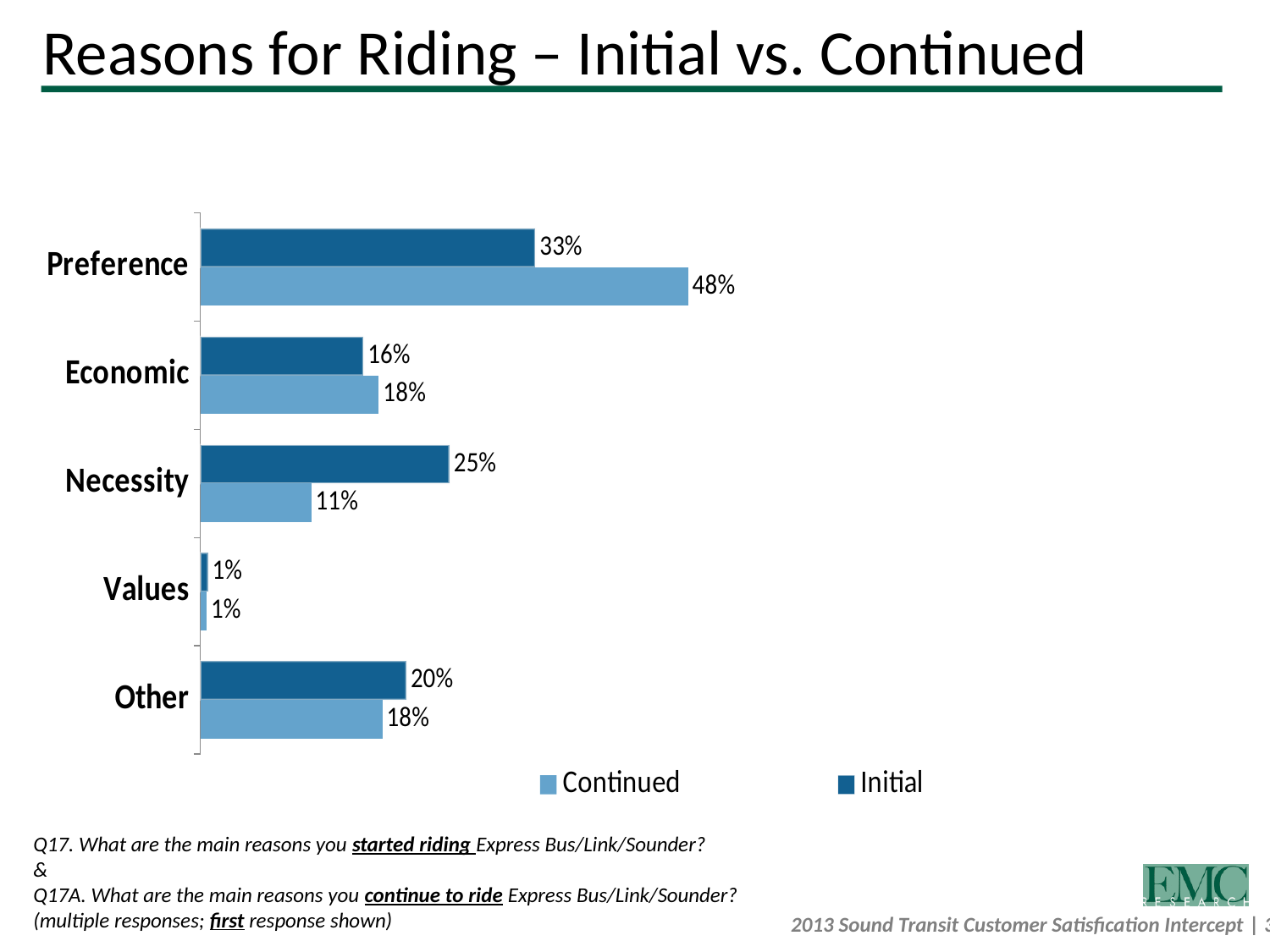

# Reasons for Riding – Initial vs. Continued

### Chart

| Category | Initial | Continued |
|---|---|---|
| Preference | 0.3313396997963085 | 0.4824900566594304 |
| Economic | 0.1613906268612389 | 0.17654945928110208 |
| Necessity | 0.24644087435872275 | 0.10974720633553603 |
| Values | 0.007540536760616442 | 0.00627767349503845 |
| Other | 0.20392779352539198 | 0.180155593231234 |
Q17. What are the main reasons you started riding Express Bus/Link/Sounder?
&
Q17A. What are the main reasons you continue to ride Express Bus/Link/Sounder?
(multiple responses; first response shown)